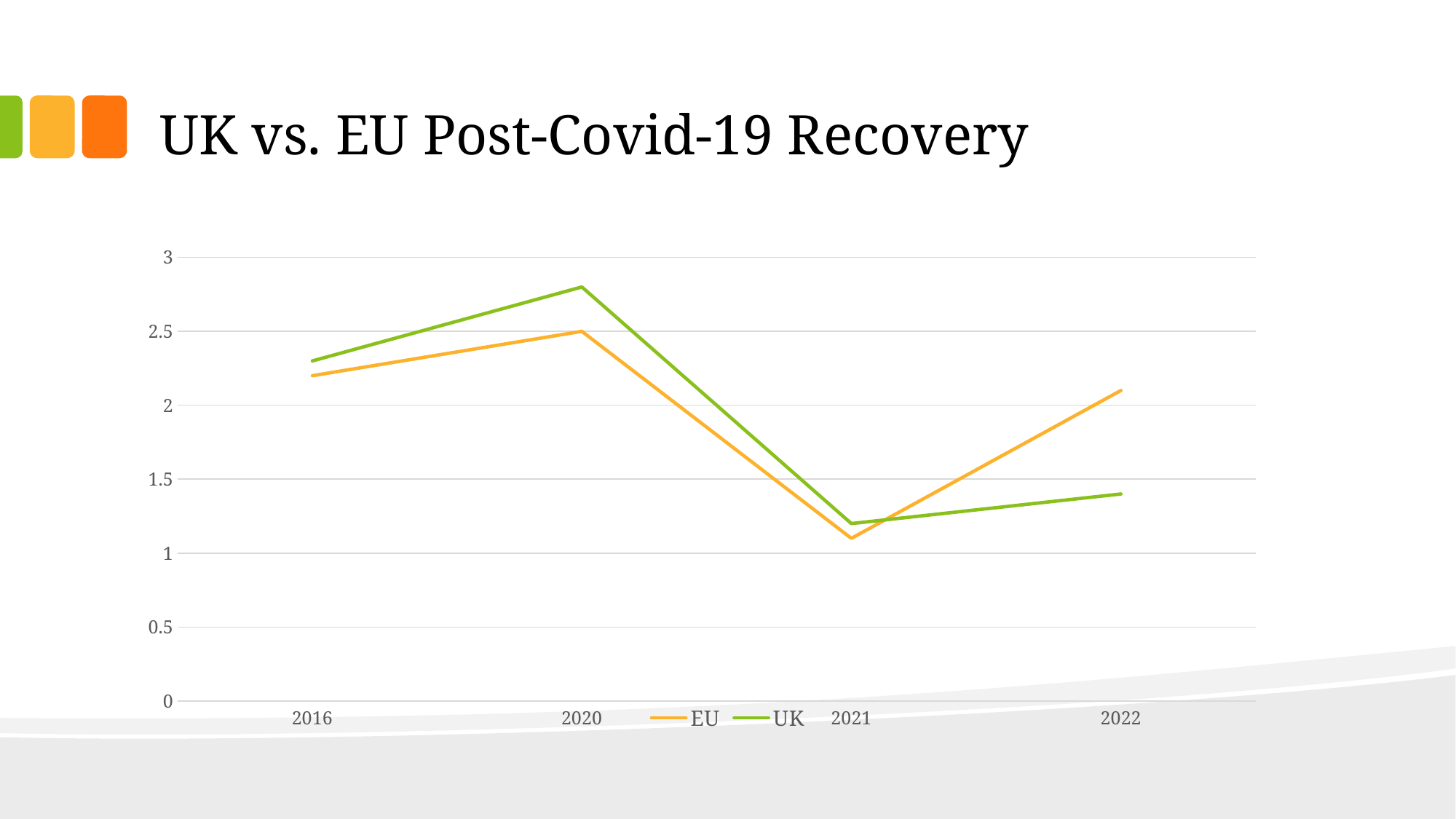

# UK vs. EU Post-Covid-19 Recovery

### Chart

| Category | UK | EU |
|---|---|---|
| 2016 | 2.3 | 2.2 |
| 2020 | 2.8 | 2.5 |
| 2021 | 1.2 | 1.1 |
| 2022 | 1.4 | 2.1 |